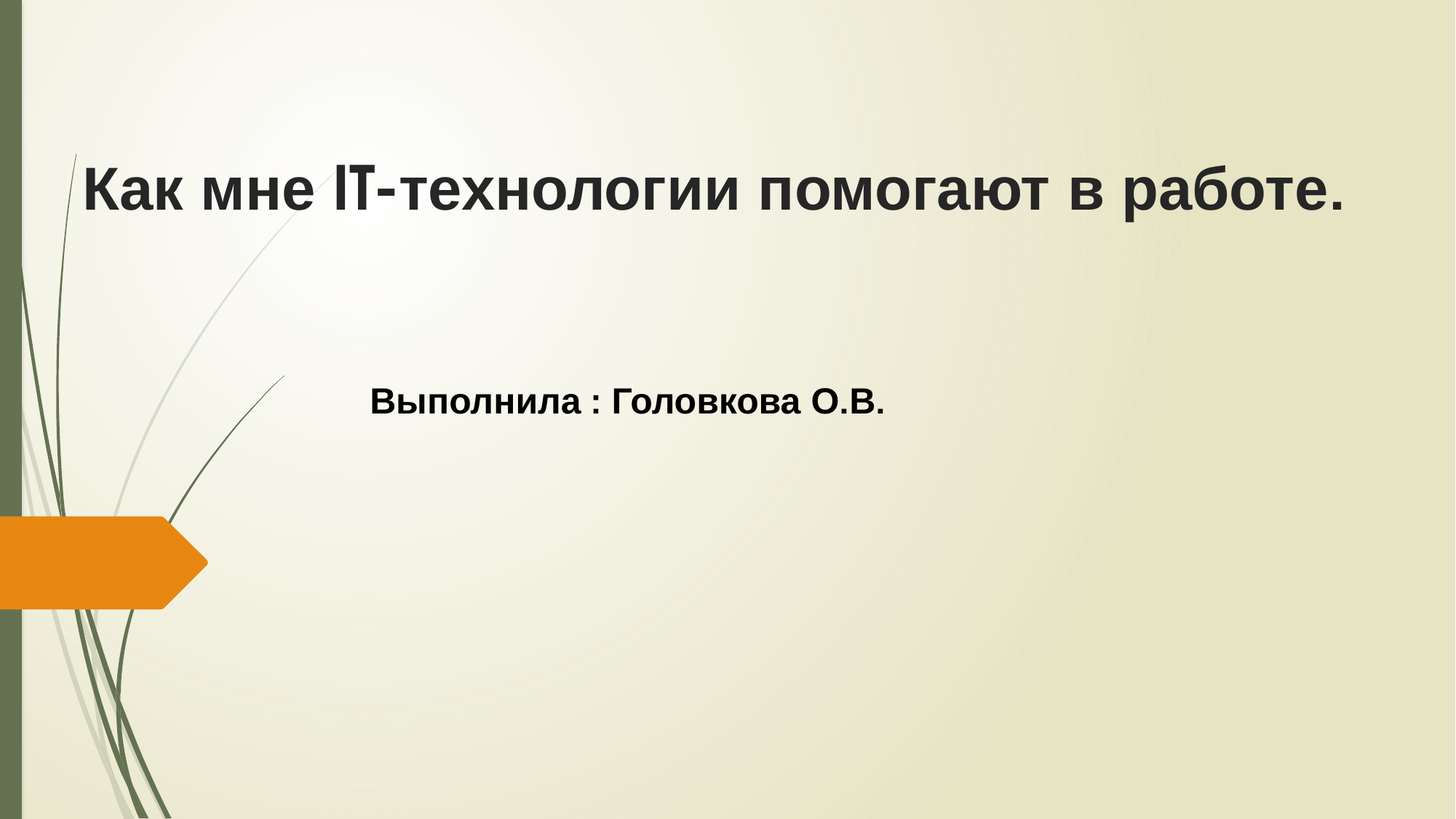

# Как мне IT-технологии помогают в работе.
Выполнила : Головкова О.В.